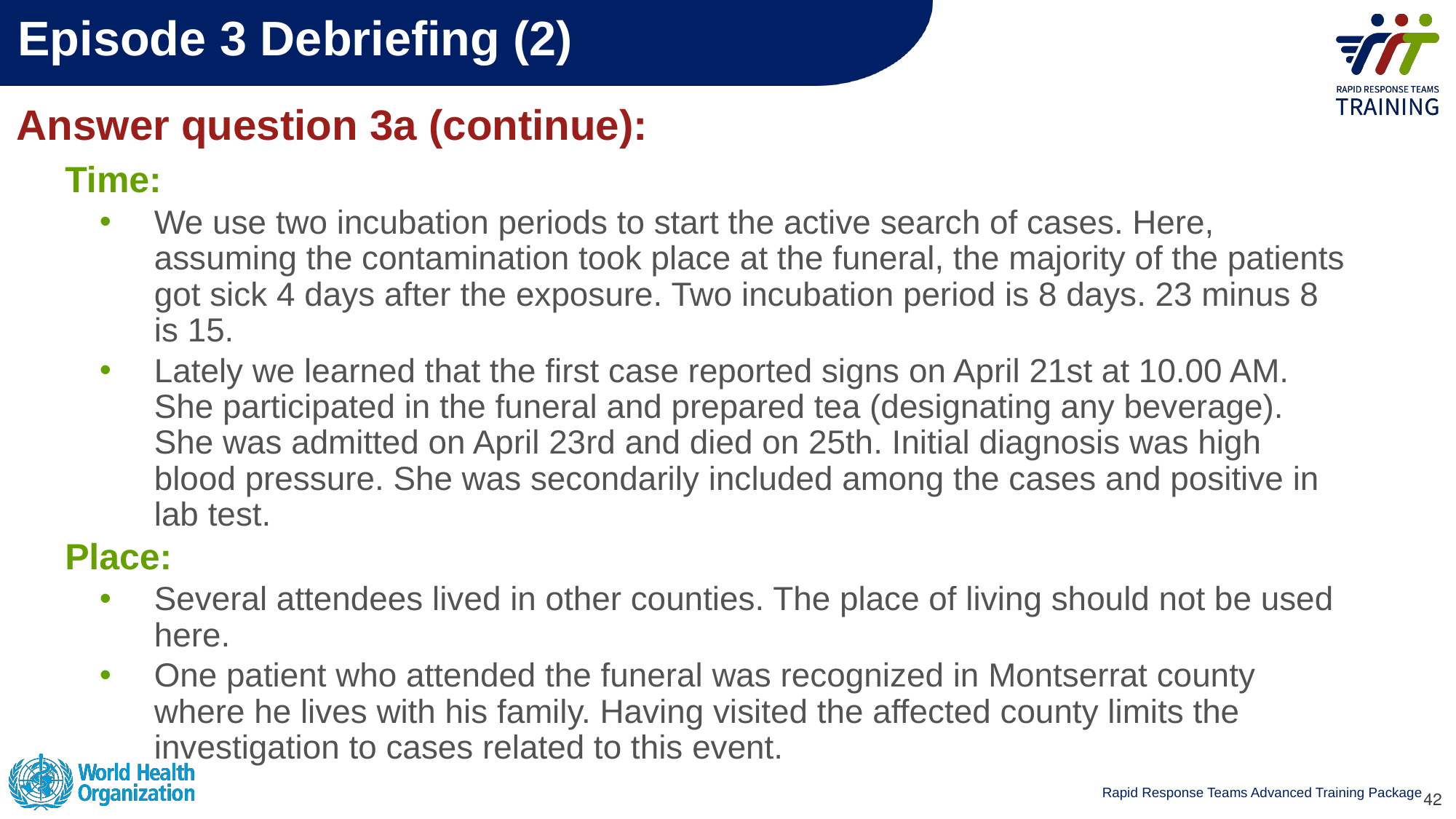

Episode 3 Debriefing (2)
Answer question 3a (continue):
Time:
We use two incubation periods to start the active search of cases. Here, assuming the contamination took place at the funeral, the majority of the patients got sick 4 days after the exposure. Two incubation period is 8 days. 23 minus 8 is 15.
Lately we learned that the first case reported signs on April 21st at 10.00 AM. She participated in the funeral and prepared tea (designating any beverage). She was admitted on April 23rd and died on 25th. Initial diagnosis was high blood pressure. She was secondarily included among the cases and positive in lab test.
Place:
Several attendees lived in other counties. The place of living should not be used here.
One patient who attended the funeral was recognized in Montserrat county where he lives with his family. Having visited the affected county limits the investigation to cases related to this event.